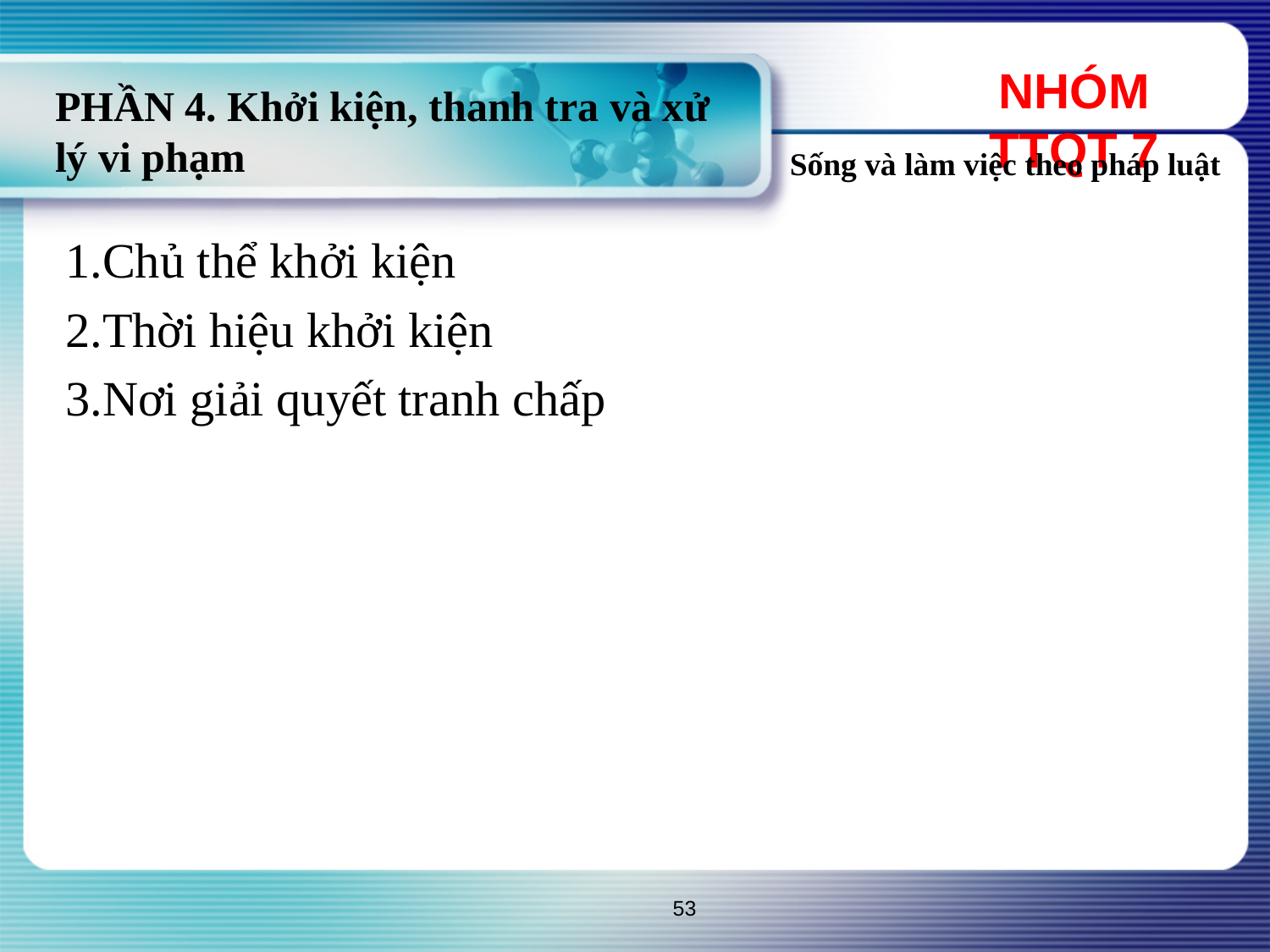

NHÓM TTQT 7
# PHẦN 4. Khởi kiện, thanh tra và xử lý vi phạm
Sống và làm việc theo pháp luật
1.Chủ thể khởi kiện
2.Thời hiệu khởi kiện
3.Nơi giải quyết tranh chấp

53